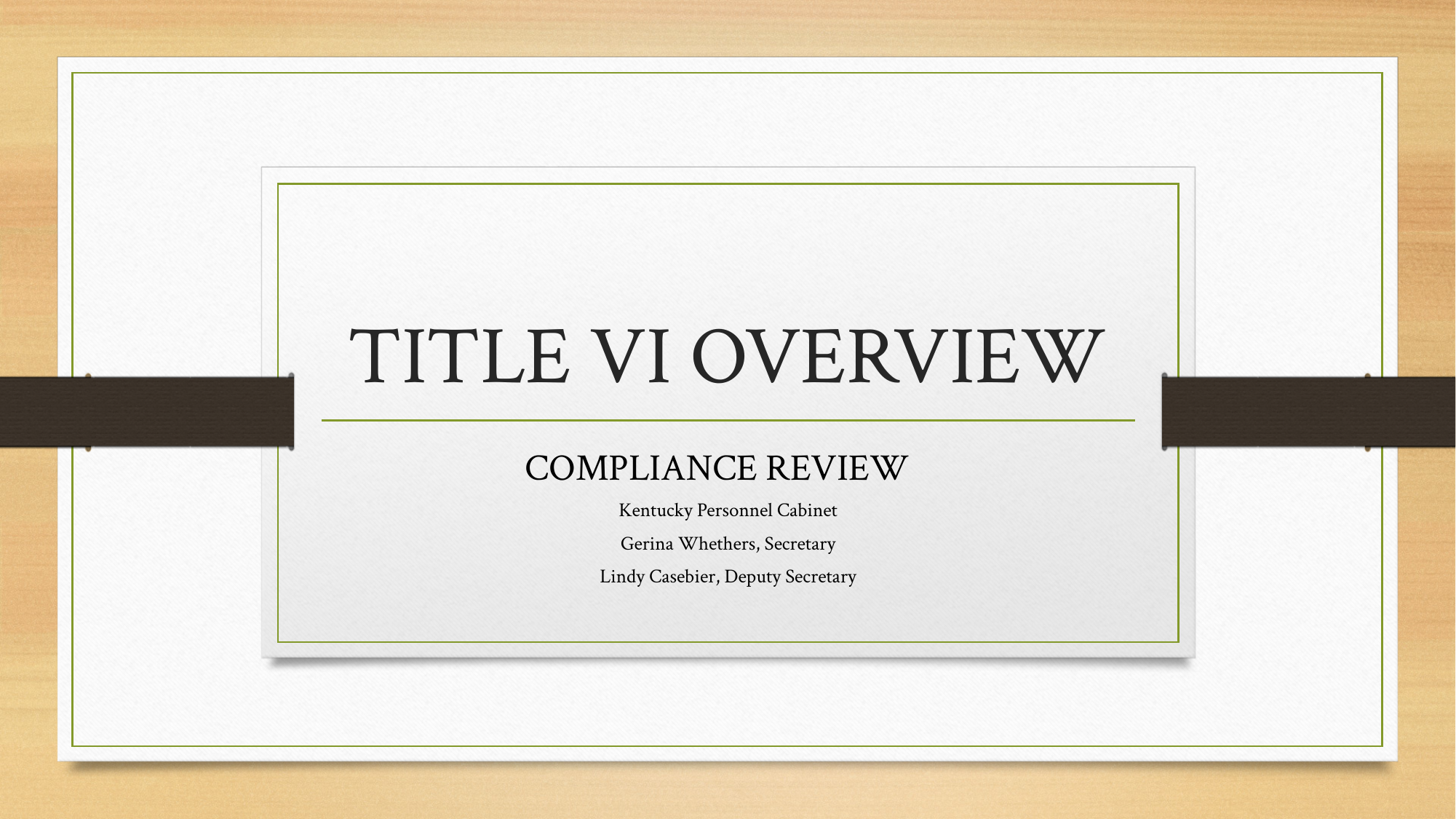

# TITLE VI OVERVIEW
COMPLIANCE REVIEW
Kentucky Personnel Cabinet
Gerina Whethers, Secretary
Lindy Casebier, Deputy Secretary